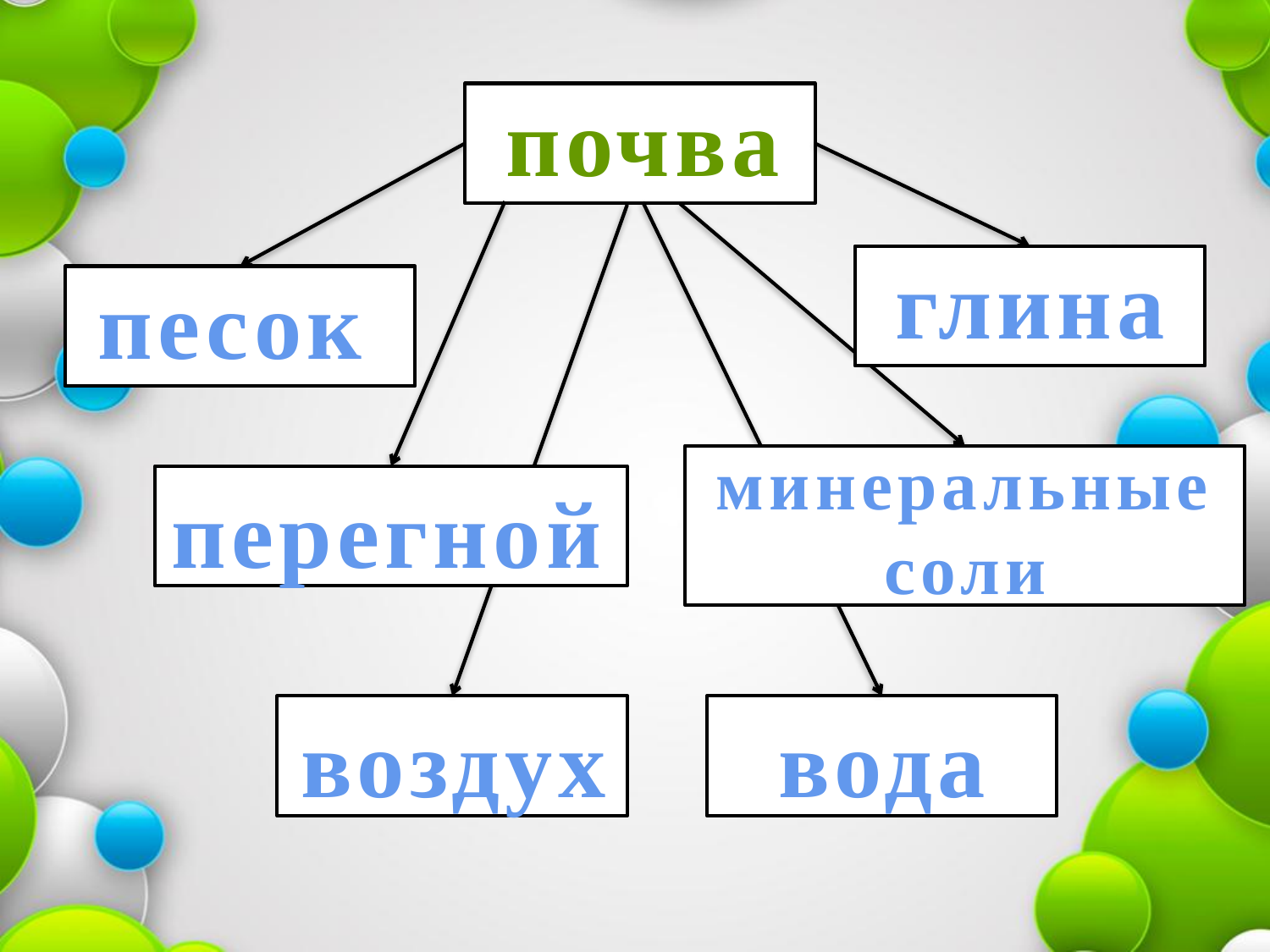

почва

глина

песок

минеральные соли

перегной

воздух

вода